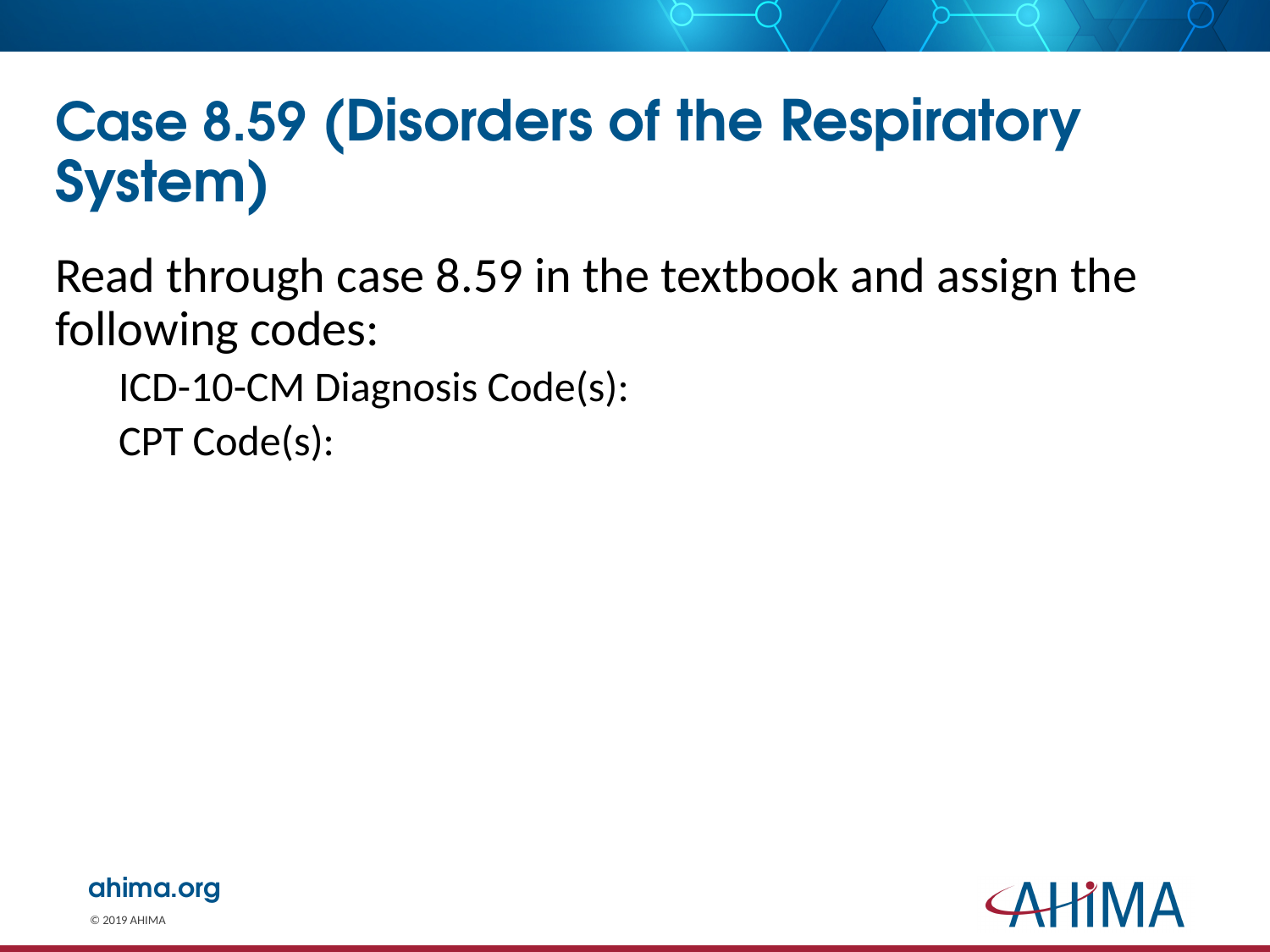

# Case 8.59 (Disorders of the Respiratory System)
Read through case 8.59 in the textbook and assign the following codes:
ICD-10-CM Diagnosis Code(s):
CPT Code(s):